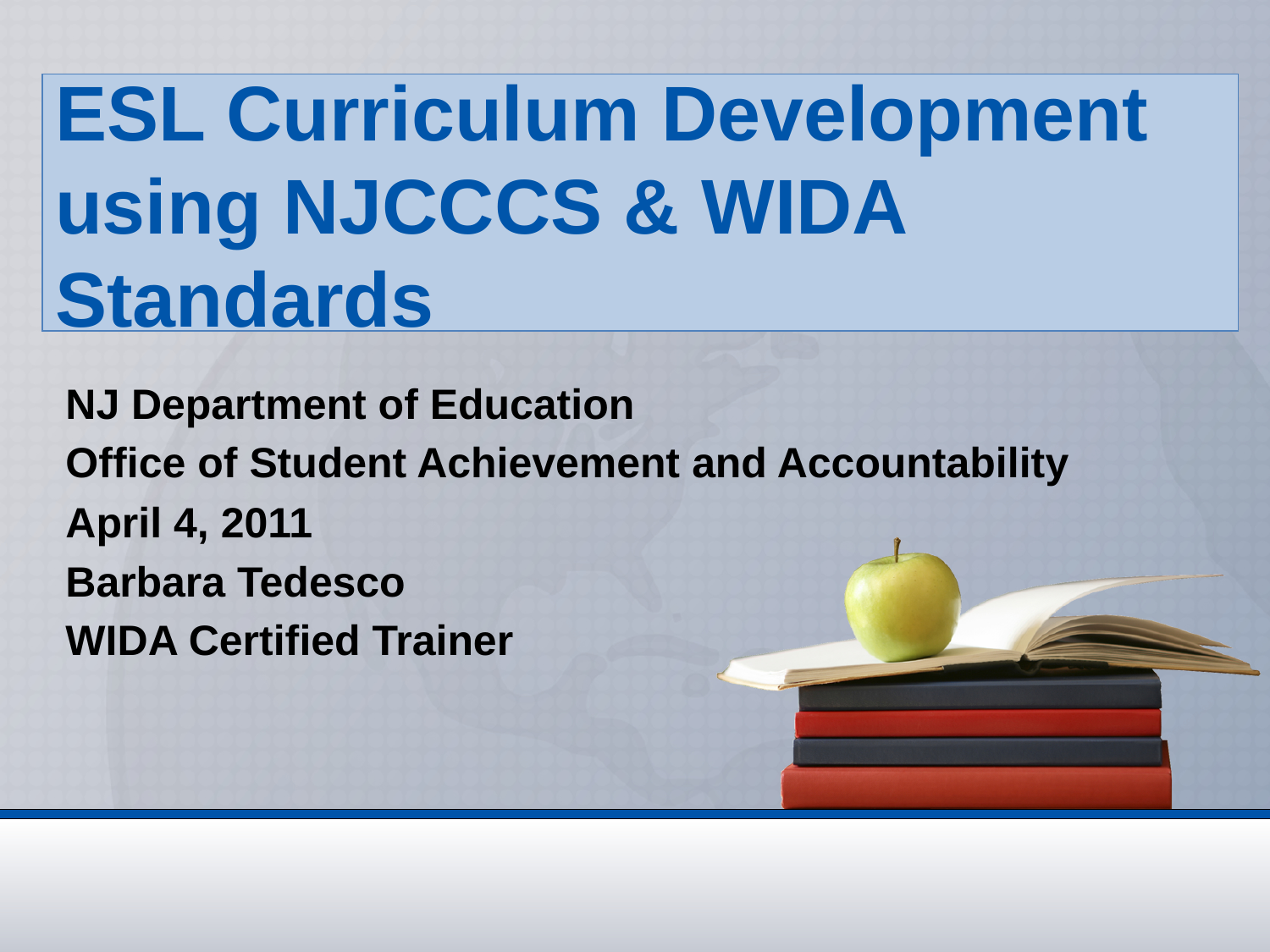

# ESL Curriculum Development using NJCCCS & WIDA Standards
NJ Department of Education
Office of Student Achievement and Accountability
April 4, 2011
Barbara Tedesco
WIDA Certified Trainer